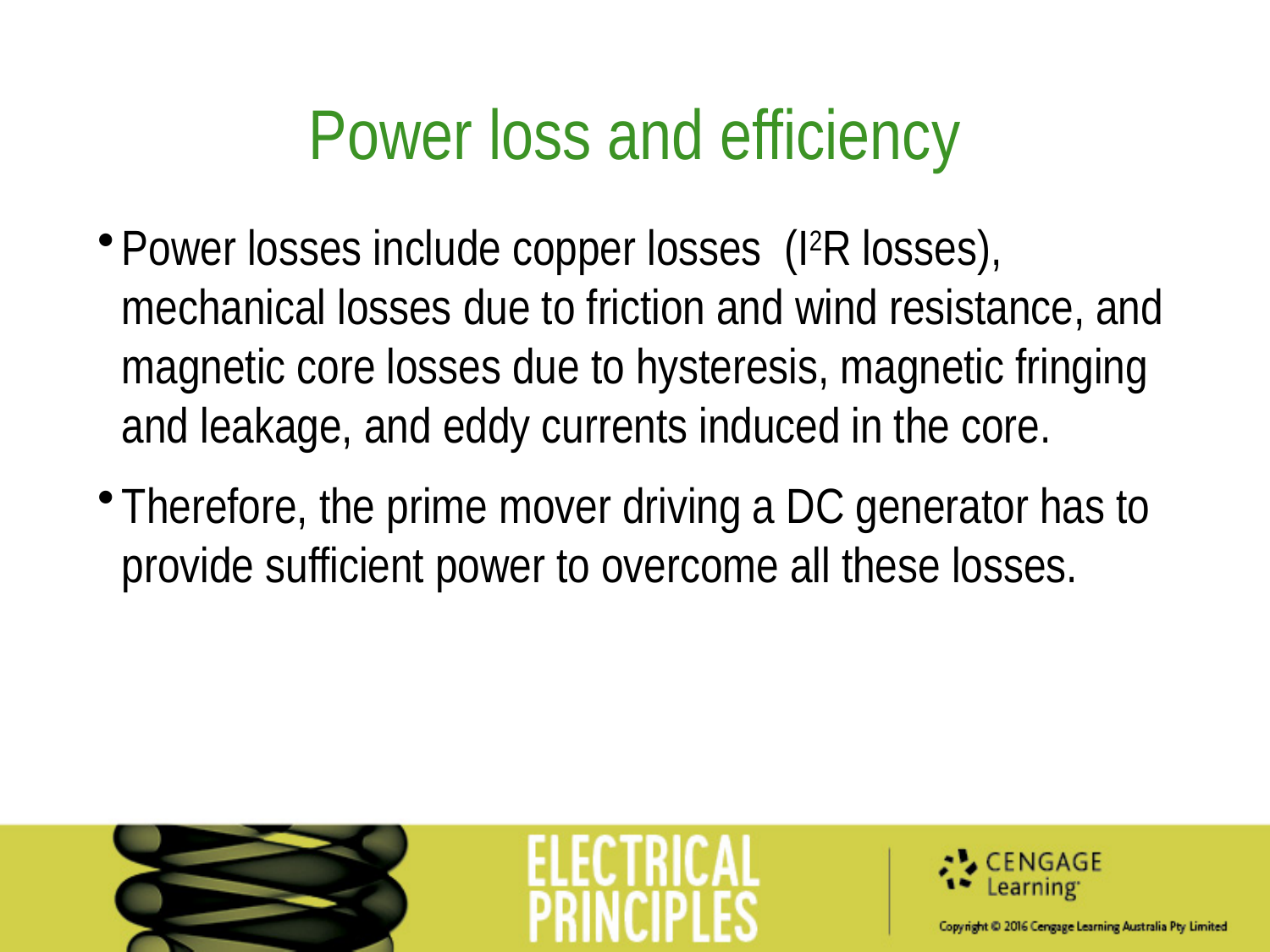

Power loss and efficiency

Power losses include copper losses  (I2R losses), mechanical losses due to friction and wind resistance, and magnetic core losses due to hysteresis, magnetic fringing and leakage, and eddy currents induced in the core.
Therefore, the prime mover driving a DC generator has to provide sufficient power to overcome all these losses.